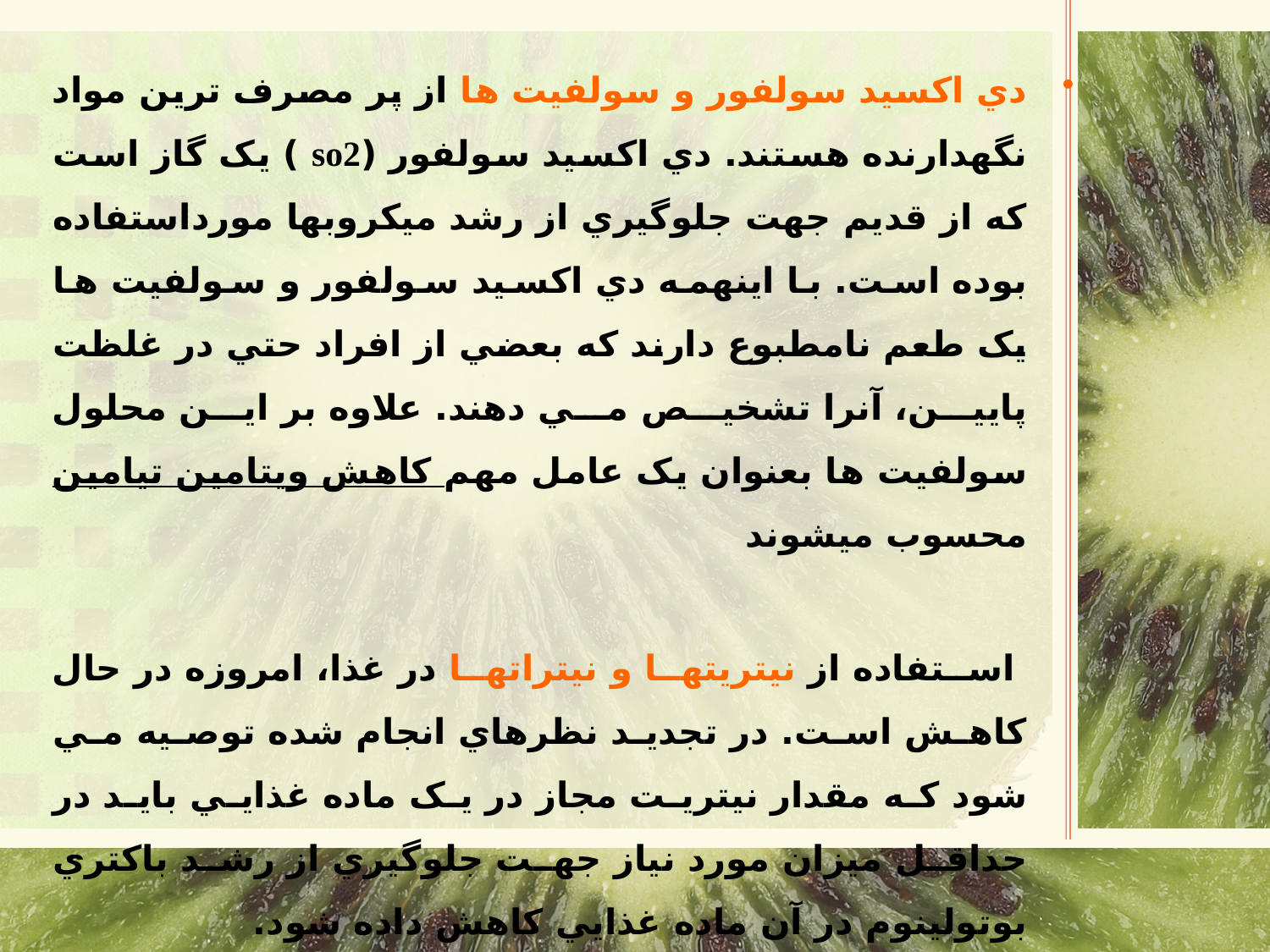

دي اکسيد سولفور و سولفيت ها از پر مصرف ترين مواد نگهدارنده هستند. دي اکسيد سولفور (so2 ) يک گاز است که از قديم جهت جلوگيري از رشد ميکروبها مورداستفاده بوده است. با اينهمه دي اکسيد سولفور و سولفيت ها يک طعم نامطبوع دارند که بعضي از افراد حتي در غلظت پايين، آنرا تشخيص مي دهند. علاوه بر اين محلول سولفيت ها بعنوان يک عامل مهم کاهش ويتامين تيامين محسوب میشوند
 استفاده از نيتريتها و نيتراتها در غذا، امروزه در حال کاهش است. در تجديد نظرهاي انجام شده توصيه مي شود که مقدار نيتريت مجاز در يک ماده غذايي بايد در حداقل ميزان مورد نياز جهت جلوگيري از رشد باکتري بوتولينوم در آن ماده غذايي کاهش داده شود.
علاوه بر اين، نيتراتها در کشاورزي نيز به عنوان کود بطور گسترده اي مورداستفاده قرار مي گيرند و از اين طريق نيز وارد منابع آب و سبزيهاي خوردني مي گردند.